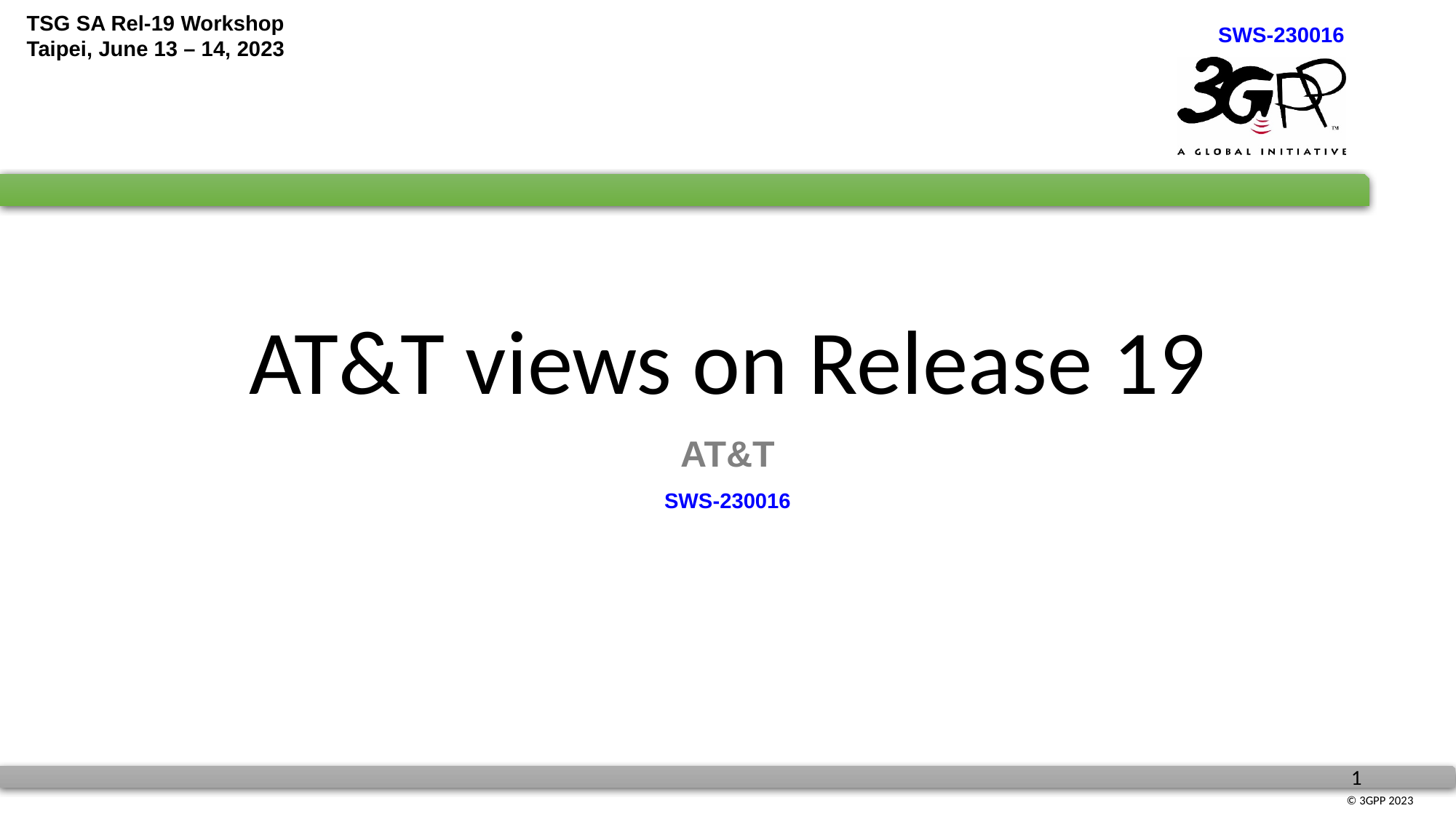

# AT&T views on Release 19
AT&T
SWS-230016